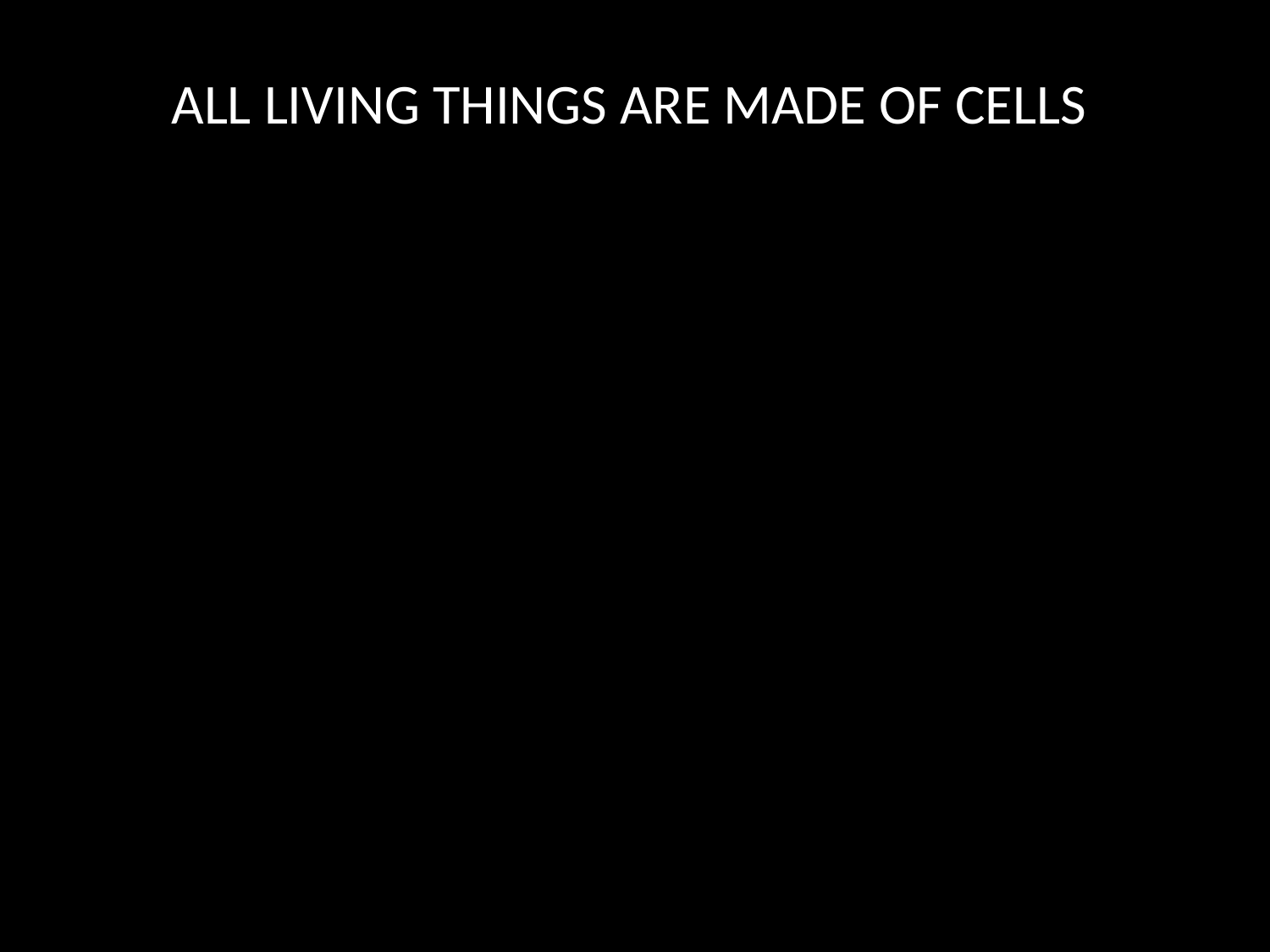

ALL LIVING THINGS ARE MADE OF CELLS